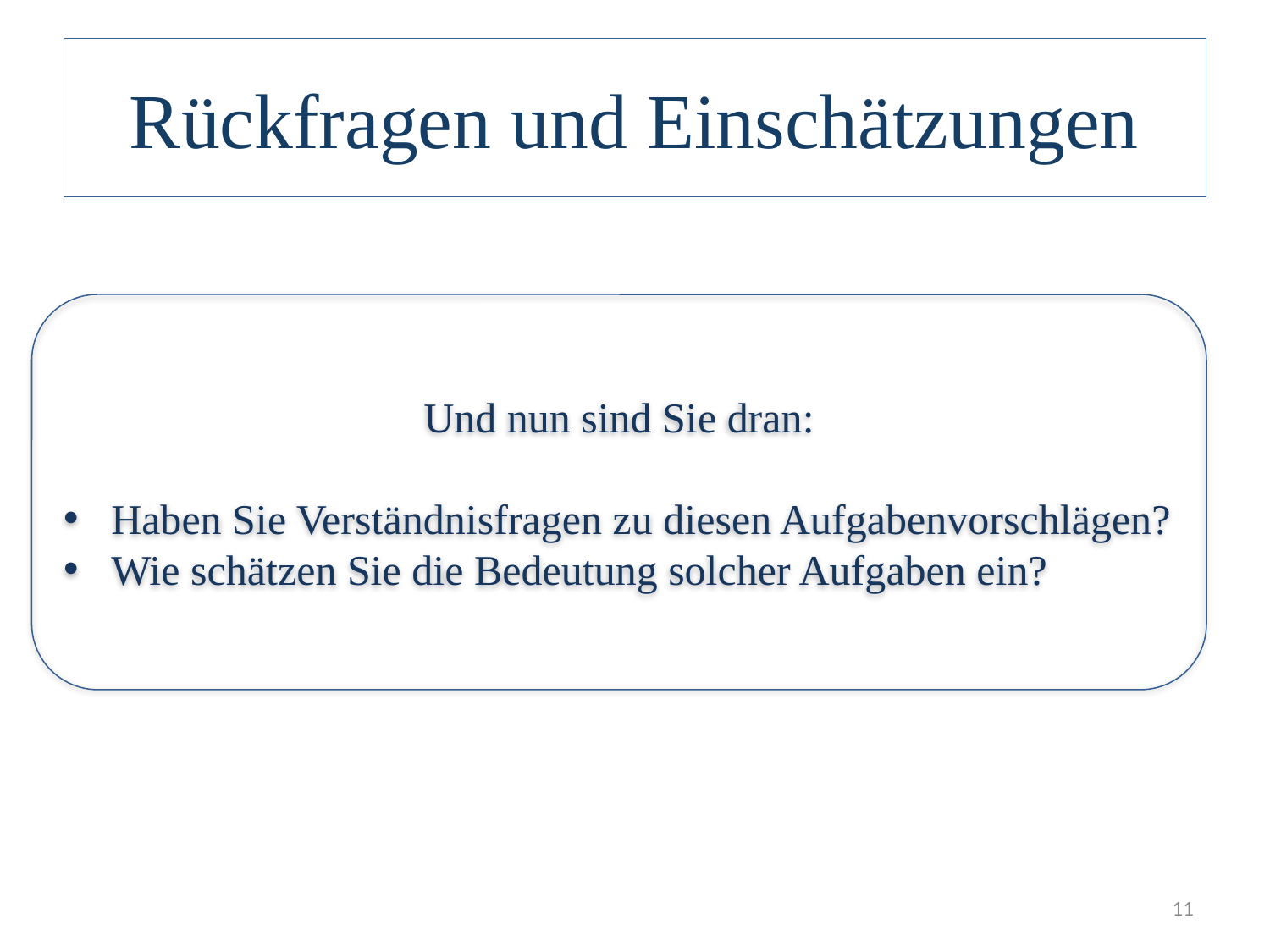

# Rückfragen und Einschätzungen
Und nun sind Sie dran:

Haben Sie Verständnisfragen zu diesen Aufgabenvorschlägen?
Wie schätzen Sie die Bedeutung solcher Aufgaben ein?
11